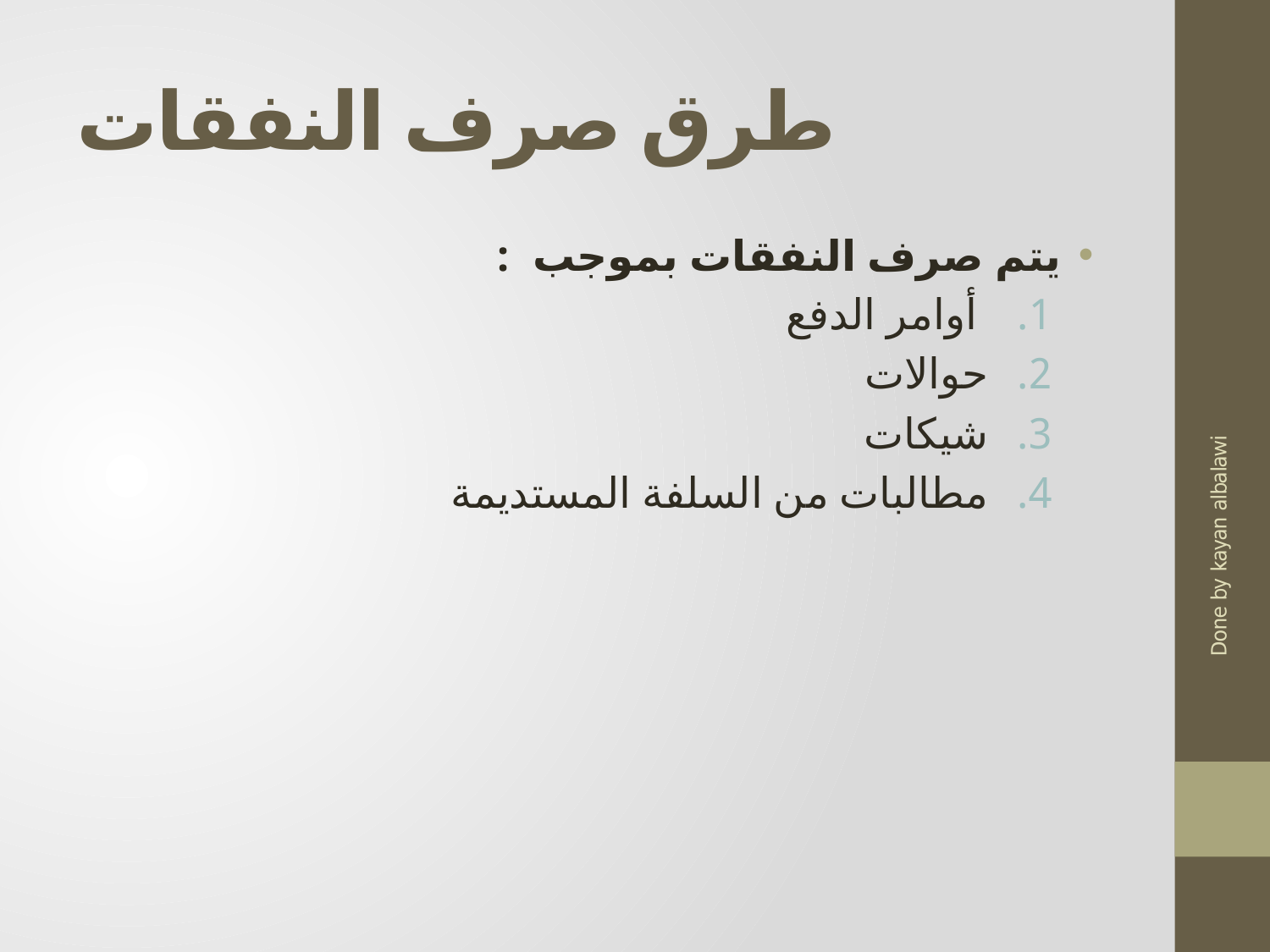

# طرق صرف النفقات
يتم صرف النفقات بموجب  :
 أوامر الدفع
حوالات
شيكات
مطالبات من السلفة المستديمة
Done by kayan albalawi